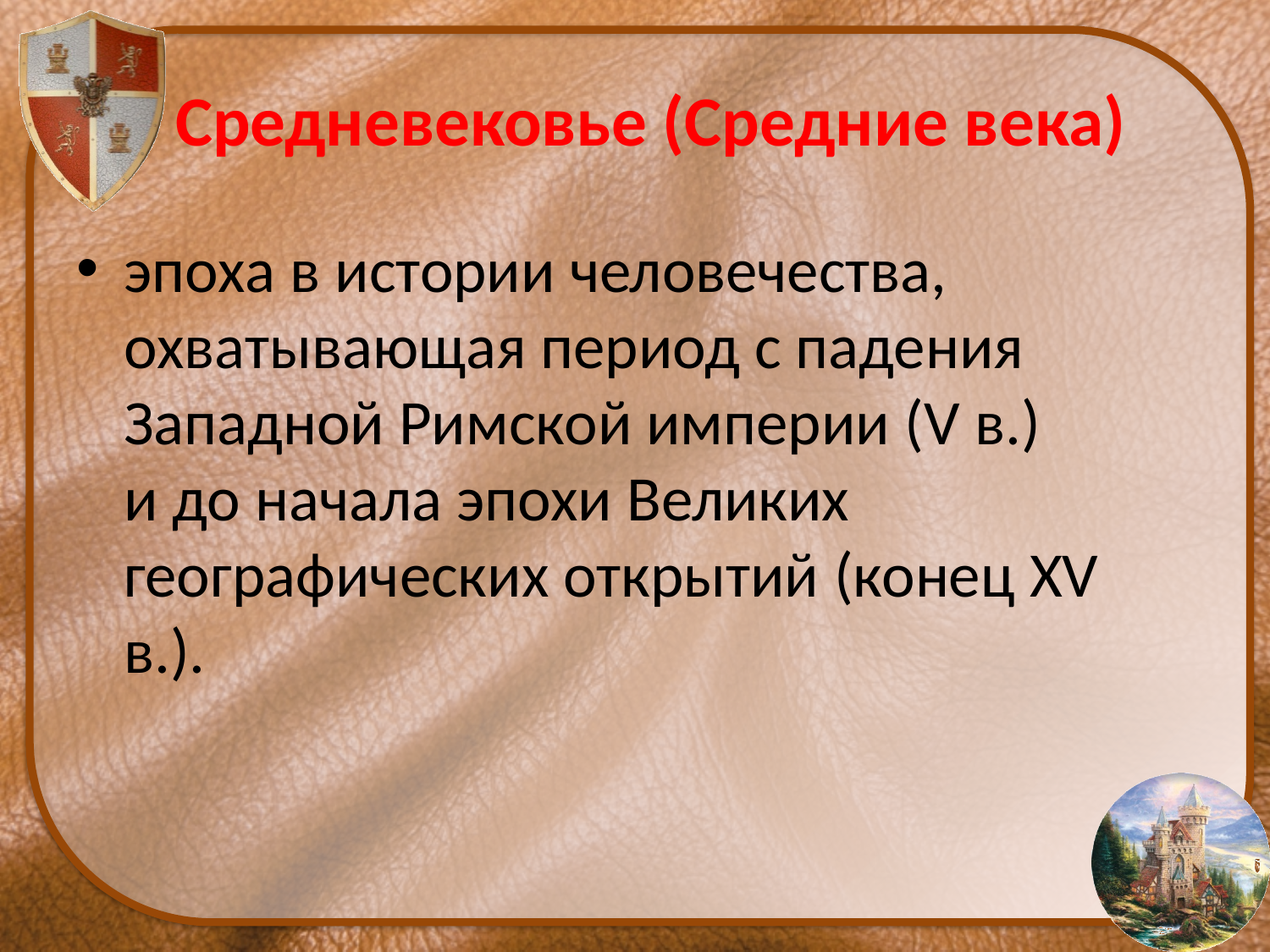

# Средневековье (Средние века)
эпоха в истории человечества, охватывающая период с падения Западной Римской империи (V в.)         и до начала эпохи Великих географических открытий (конец XV в.).